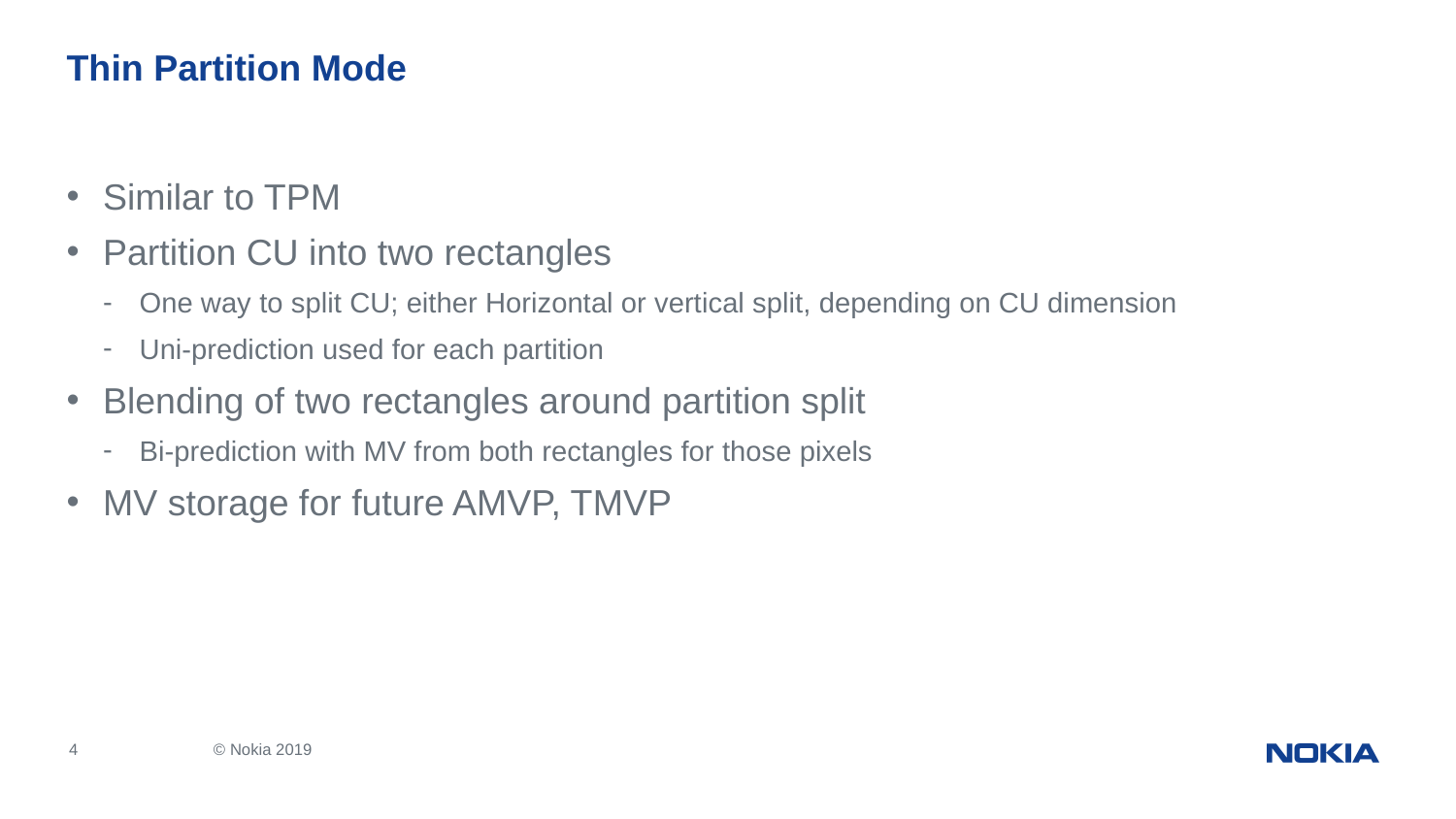

# Thin Partition Mode

Similar to TPM
Partition CU into two rectangles
One way to split CU; either Horizontal or vertical split, depending on CU dimension
Uni-prediction used for each partition
Blending of two rectangles around partition split
Bi-prediction with MV from both rectangles for those pixels
MV storage for future AMVP, TMVP